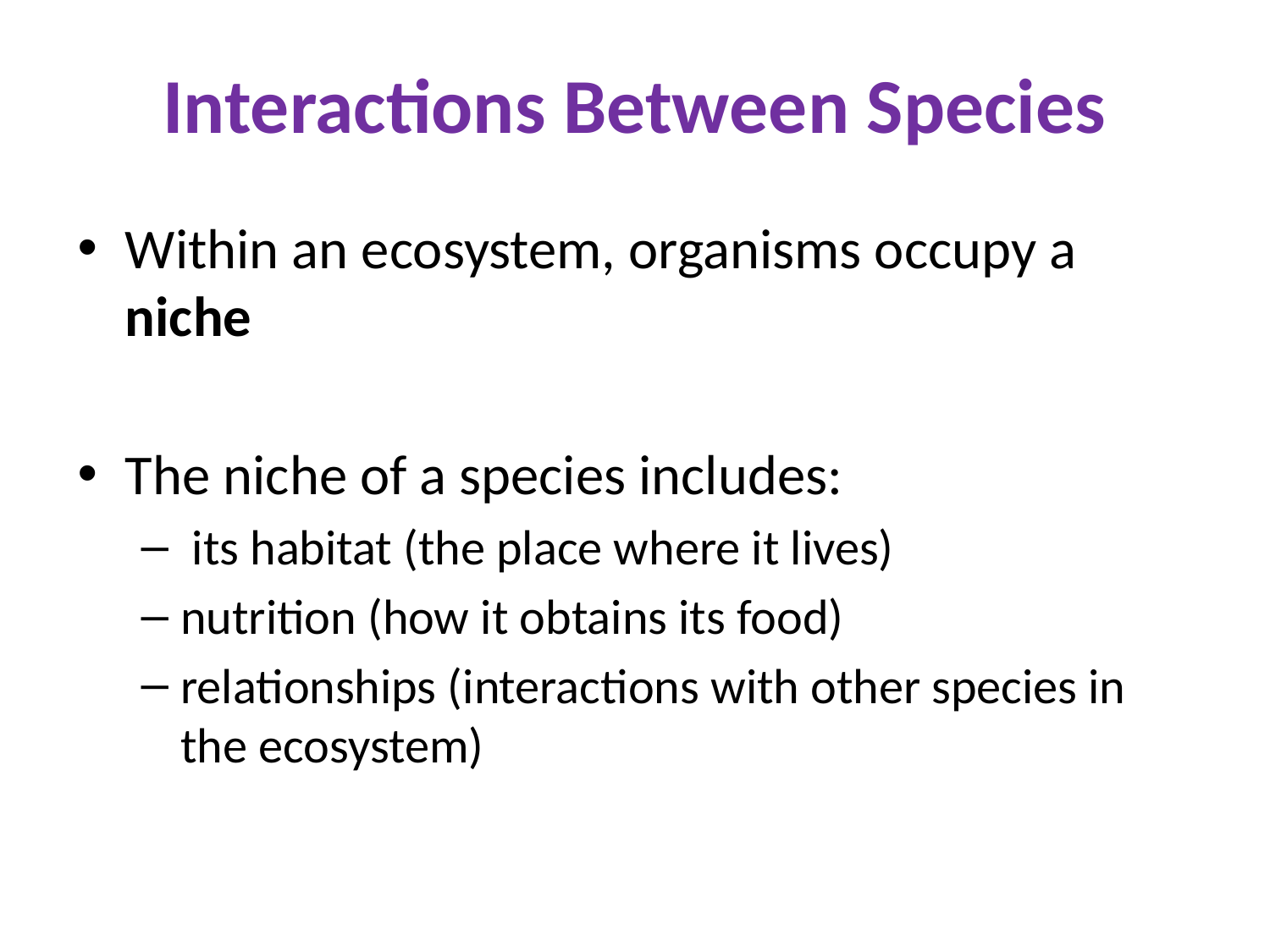

# Interactions Between Species
Within an ecosystem, organisms occupy a niche

The niche of a species includes:
 its habitat (the place where it lives)
nutrition (how it obtains its food)
relationships (interactions with other species in the ecosystem)